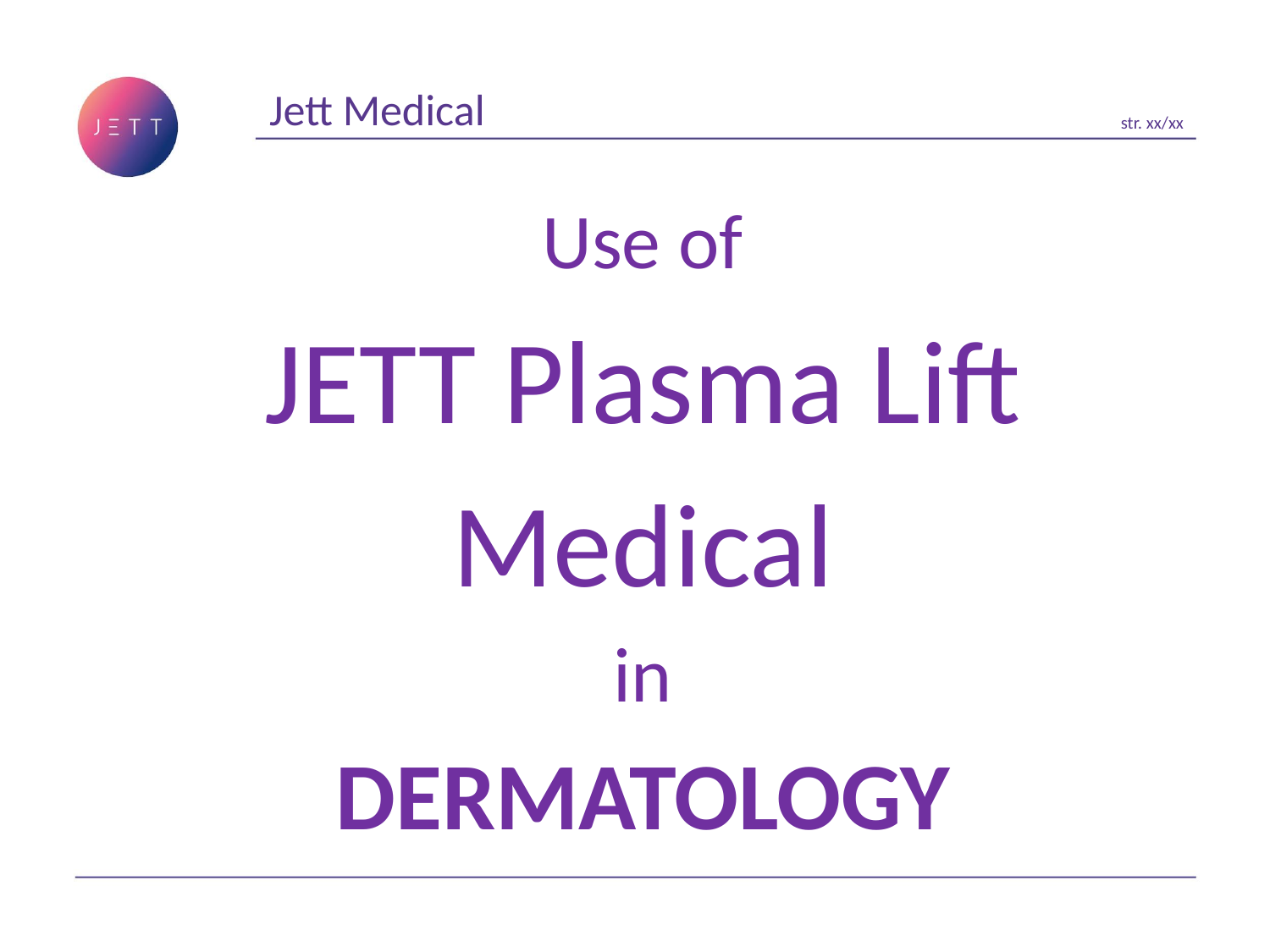

Jett Medical
str. xx/xx
Use of
JETT Plasma Lift Medical
in
DERMATOLOGY